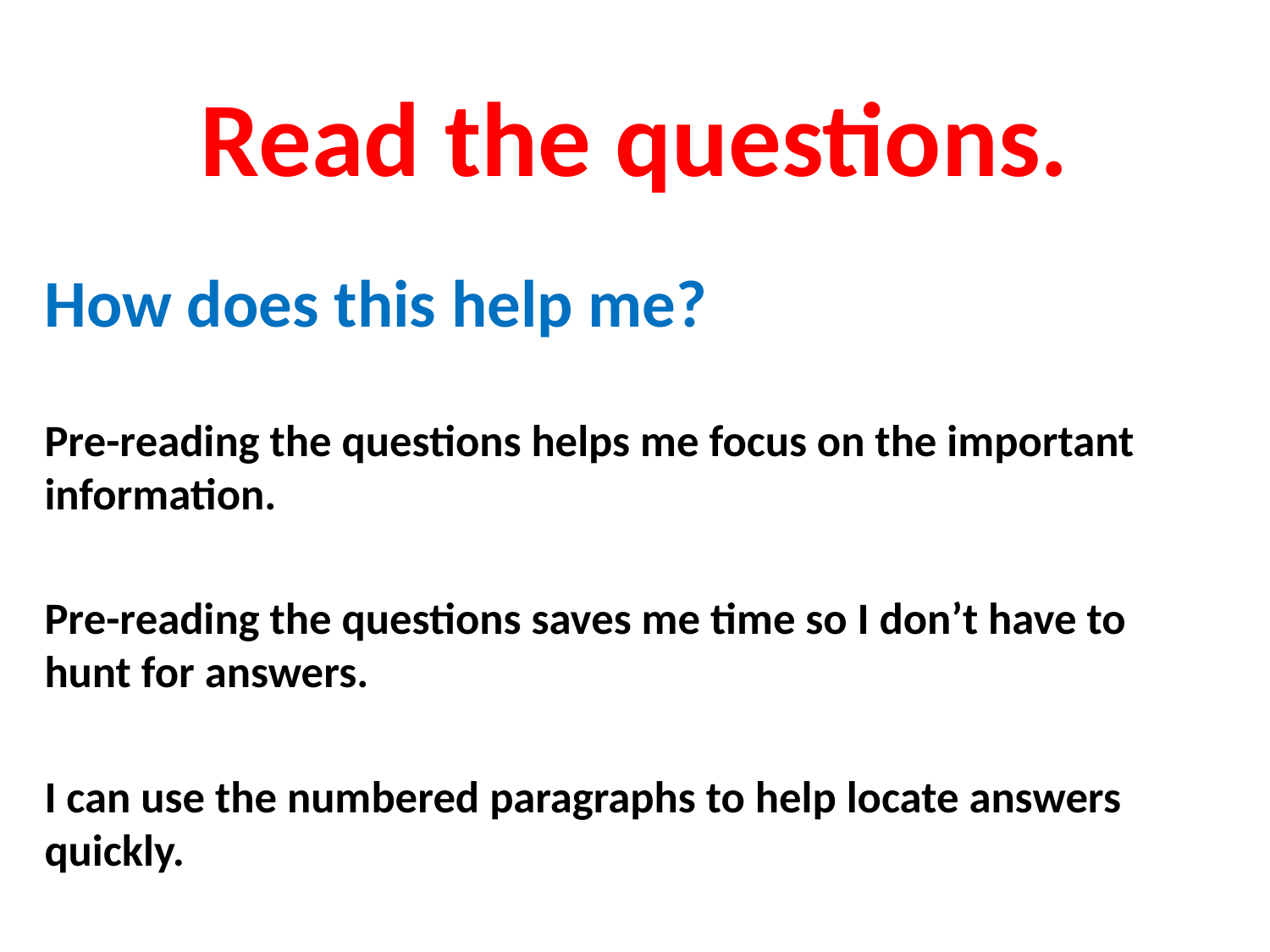

# Read the questions.
How does this help me?

Pre-reading the questions helps me focus on the important information.

Pre-reading the questions saves me time so I don’t have to hunt for answers.

I can use the numbered paragraphs to help locate answers quickly.